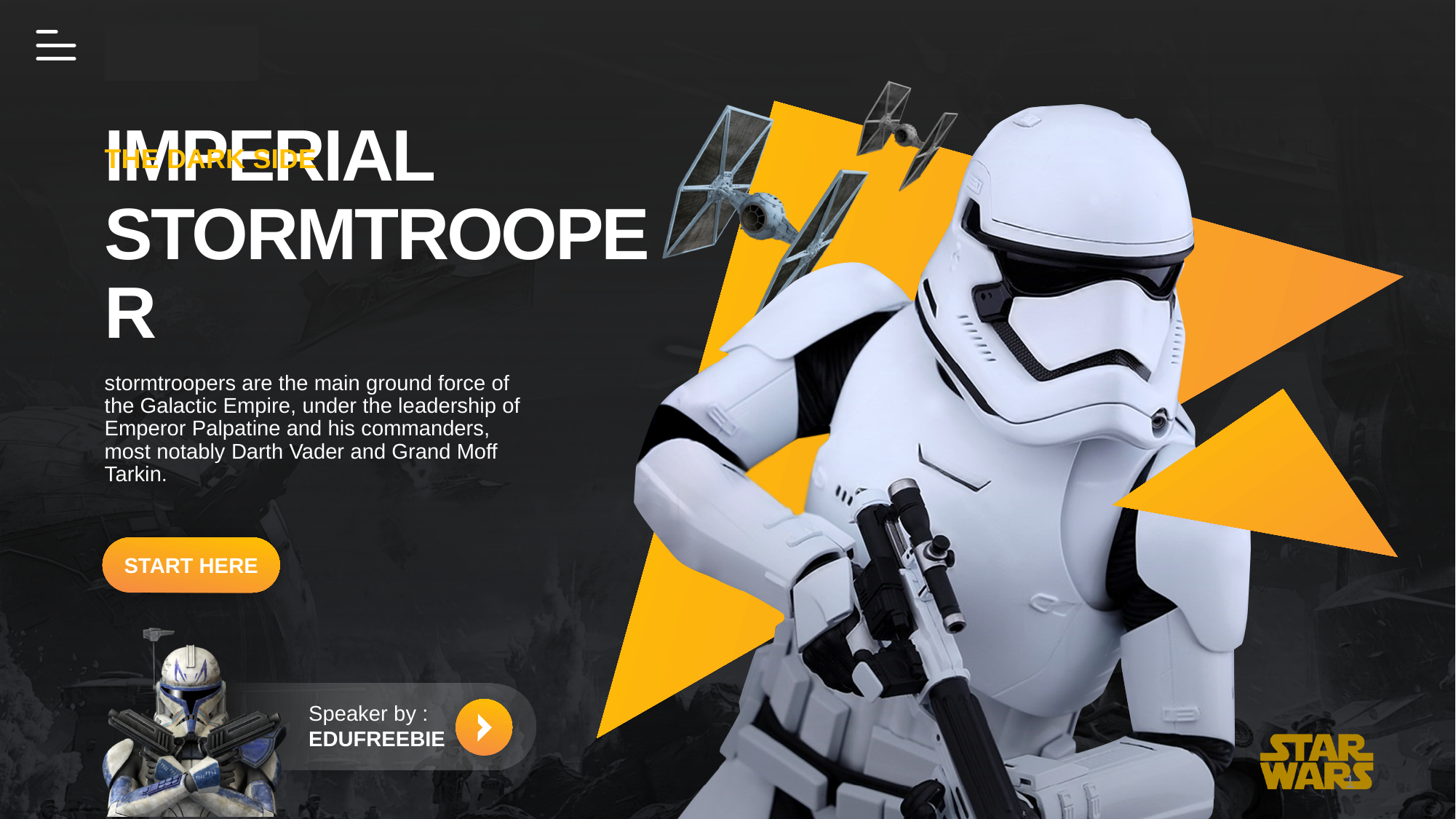

THE DARK SIDE
# IMPERIAL STORMTROOPER
stormtroopers are the main ground force of the Galactic Empire, under the leadership of Emperor Palpatine and his commanders, most notably Darth Vader and Grand Moff Tarkin.
START HERE
Speaker by :
EDUFREEBIE